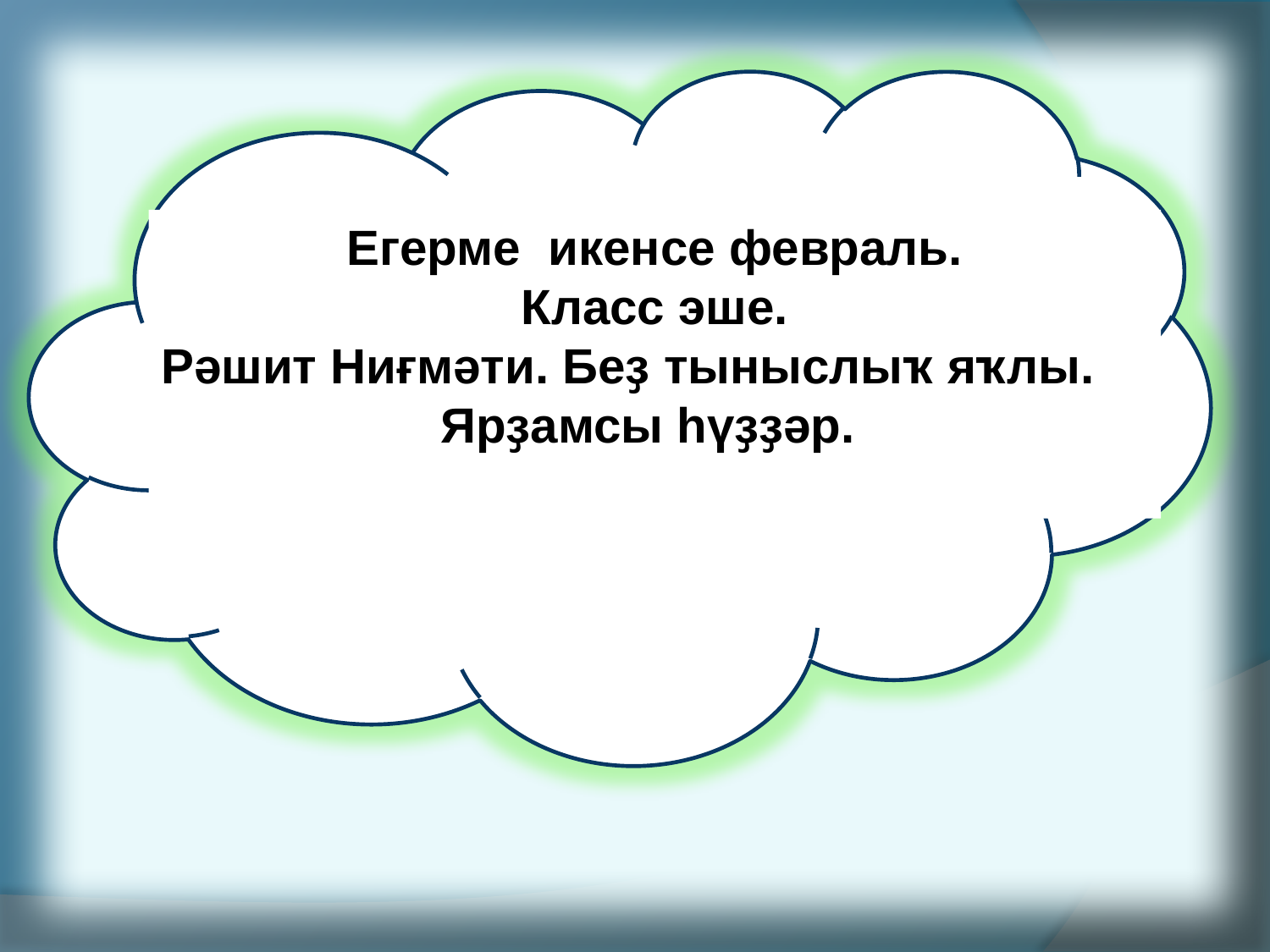

Егерме  икенсе февраль.
Класс эше.
Рәшит Ниғмәти. Беҙ тыныслыҡ яҡлы.
Ярҙамсы һүҙҙәр.